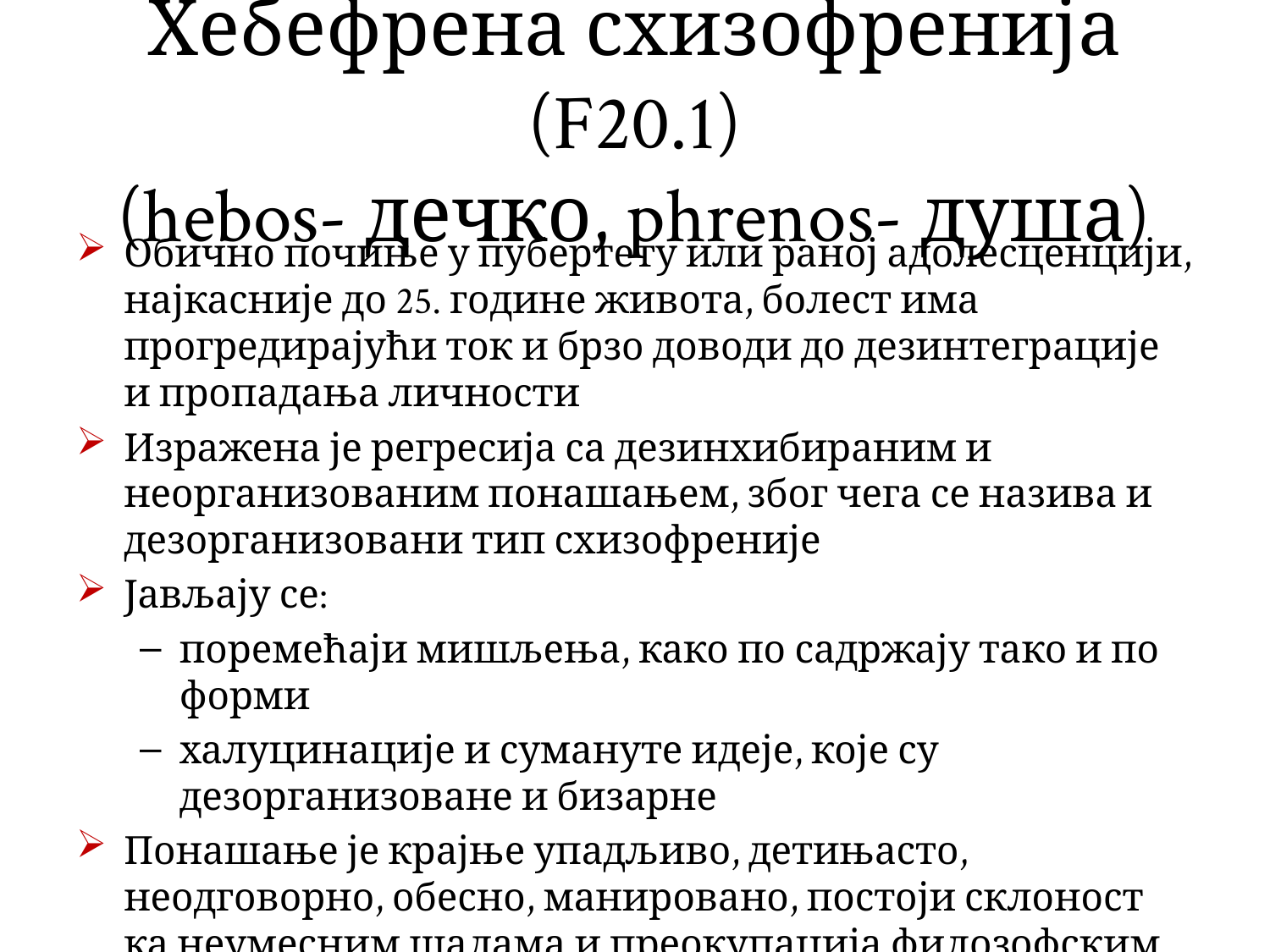

# Хебефрена схизофренија (F20.1) (hebos- дечко, phrenos- душа)
Обично почиње у пубертету или раној адолесценцији, најкасније до 25. године живота, болест има прогредирајући ток и брзо доводи до дезинтеграције и пропадања личности
Изражена је регресија са дезинхибираним и неорганизованим понашањем, због чега се назива и дезорганизовани тип схизофреније
Јављају се:
поремећаји мишљења, како по садржају тако и по форми
халуцинације и сумануте идеје, које су дезорганизоване и бизарне
Понашање је крајње упадљиво, детињасто, неодговорно, обесно, манировано, постоји склоност ка неумесним шалама и преокупација филозофским темама